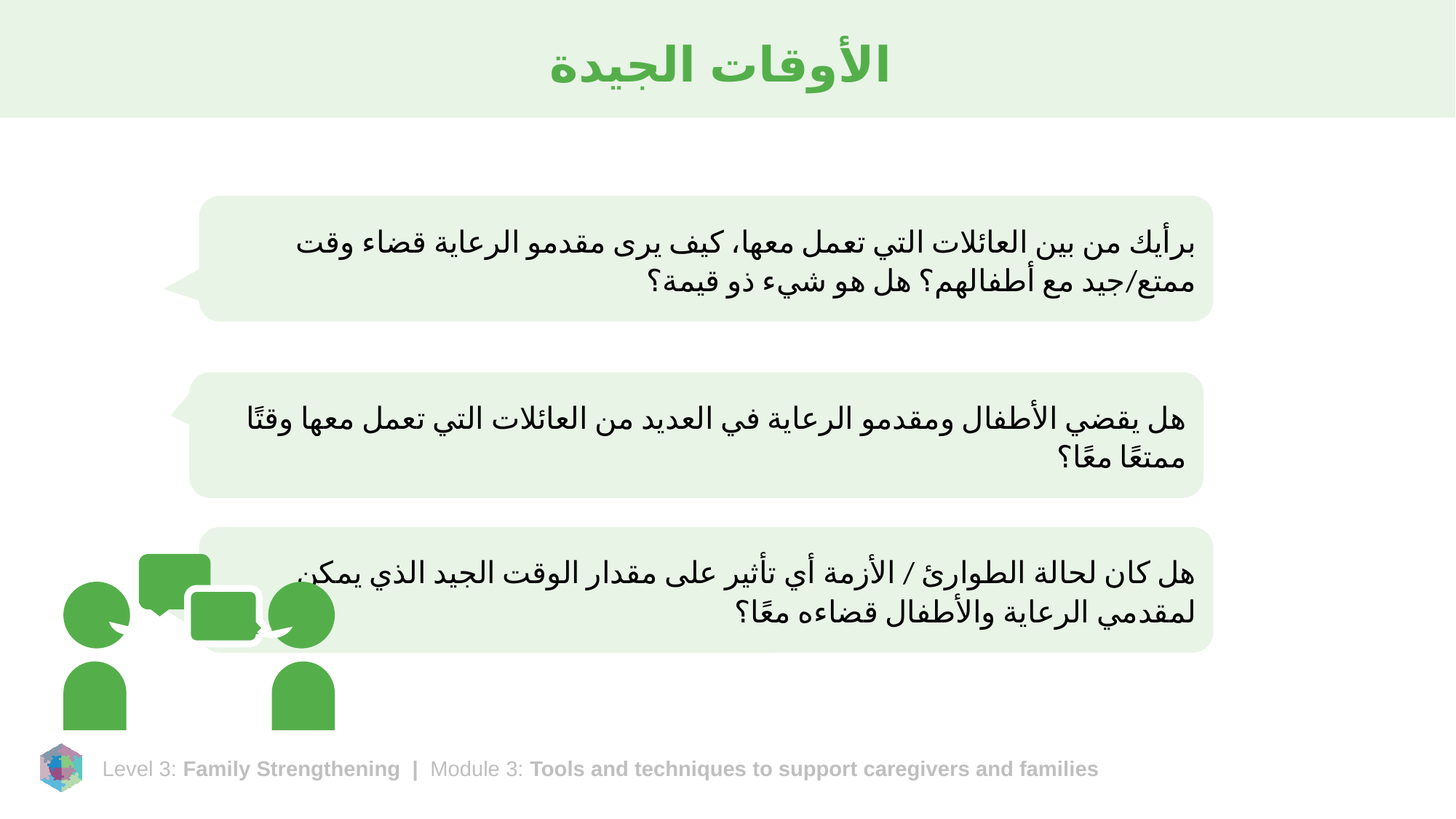

# الأوقات الجيدة
برأيك من بين العائلات التي تعمل معها، كيف يرى مقدمو الرعاية قضاء وقت ممتع/جيد مع أطفالهم؟ هل هو شيء ذو قيمة؟
هل يقضي الأطفال ومقدمو الرعاية في العديد من العائلات التي تعمل معها وقتًا ممتعًا معًا؟
هل كان لحالة الطوارئ / الأزمة أي تأثير على مقدار الوقت الجيد الذي يمكن لمقدمي الرعاية والأطفال قضاءه معًا؟